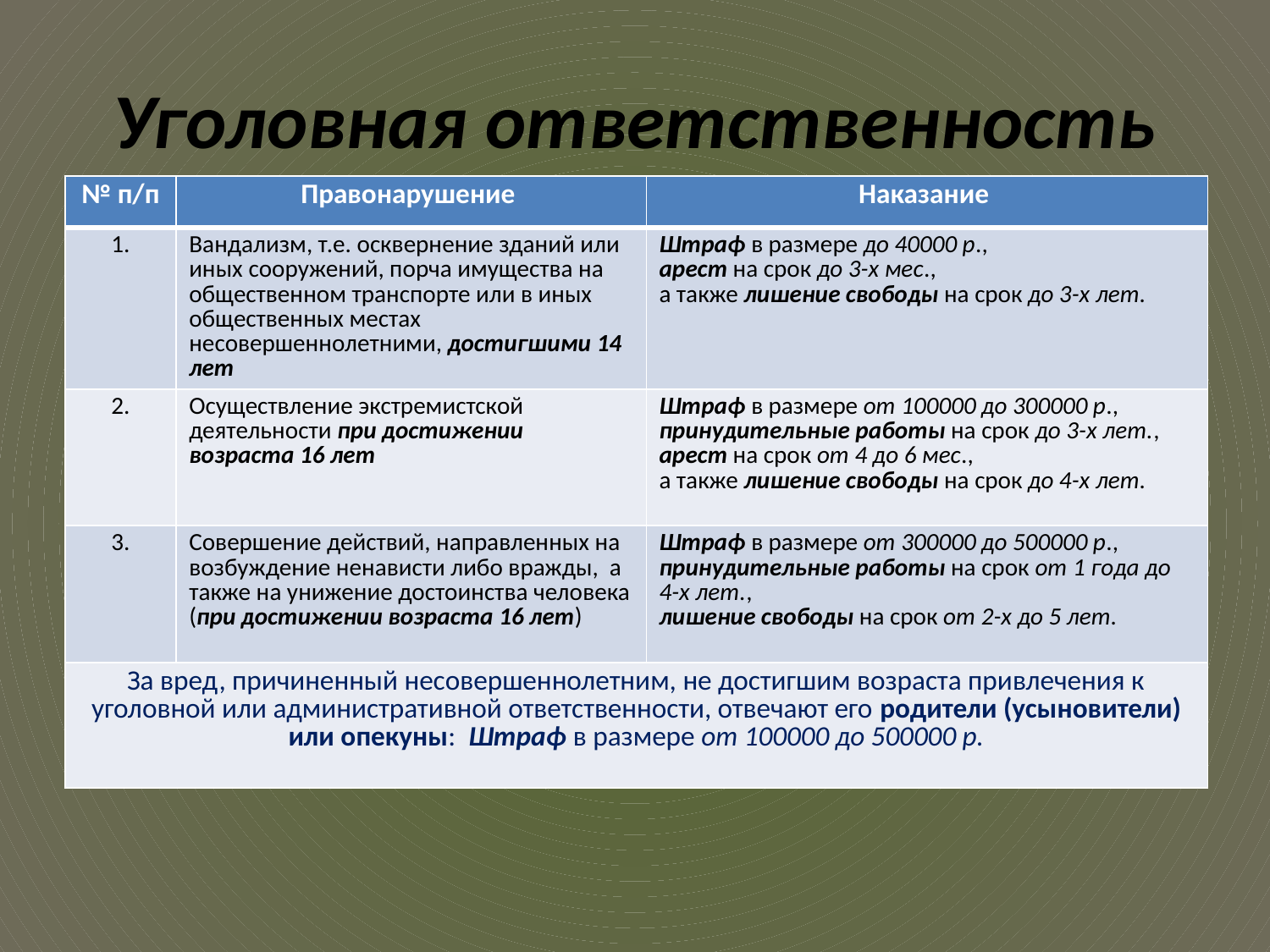

# Уголовная ответственность
| № п/п | Правонарушение | Наказание |
| --- | --- | --- |
| 1. | Вандализм, т.е. осквернение зданий или иных сооружений, порча имущества на общественном транспорте или в иных общественных местах несовершеннолетними, достигшими 14 лет | Штраф в размере до 40000 р., арест на срок до 3-х мес., а также лишение свободы на срок до 3-х лет. |
| 2. | Осуществление экстремистской деятельности при достижении возраста 16 лет | Штраф в размере от 100000 до 300000 р., принудительные работы на срок до 3-х лет., арест на срок от 4 до 6 мес., а также лишение свободы на срок до 4-х лет. |
| 3. | Совершение действий, направленных на возбуждение ненависти либо вражды, а также на унижение достоинства человека (при достижении возраста 16 лет) | Штраф в размере от 300000 до 500000 р., принудительные работы на срок от 1 года до 4-х лет., лишение свободы на срок от 2-х до 5 лет. |
| За вред, причиненный несовершеннолетним, не достигшим возраста привлечения к уголовной или административной ответственности, отвечают его родители (усыновители) или опекуны: Штраф в размере от 100000 до 500000 р. |  |  |